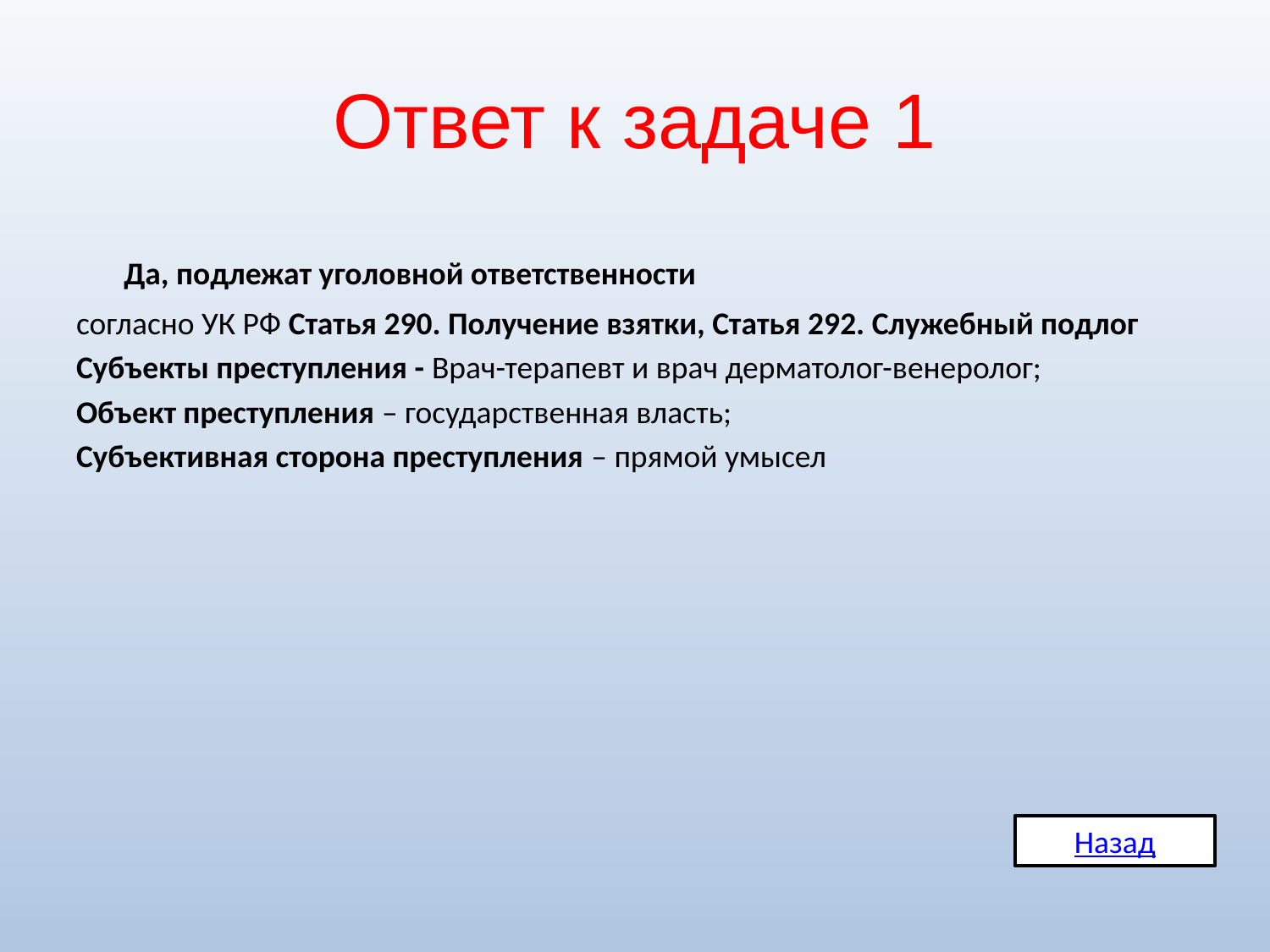

# Ответ к задаче 1
 	Да, подлежат уголовной ответственности
согласно УК РФ Статья 290. Получение взятки, Статья 292. Служебный подлог
Субъекты преступления - Врач-терапевт и врач дерматолог-венеролог;
Объект преступления – государственная власть;
Субъективная сторона преступления – прямой умысел

Назад